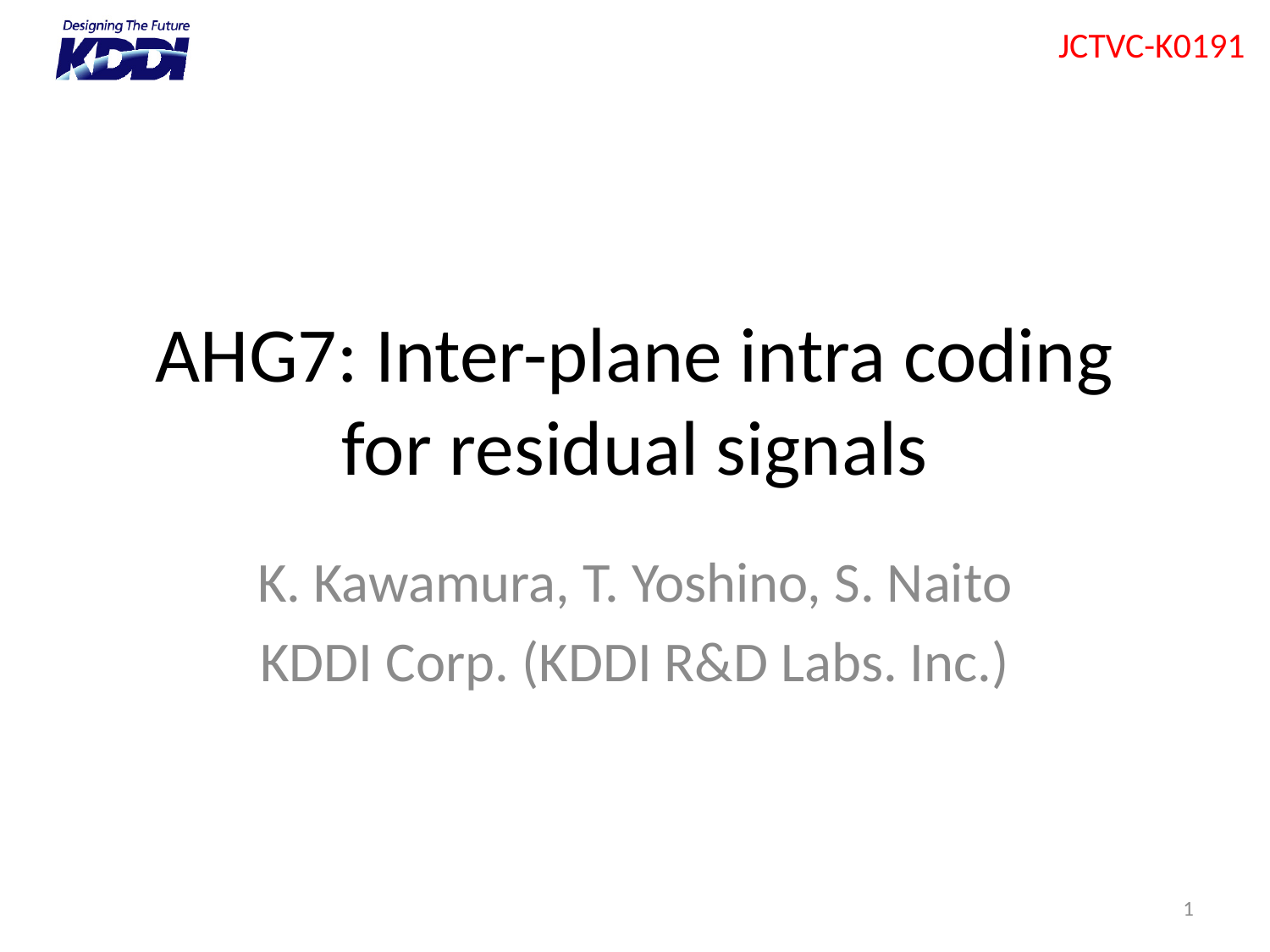

# AHG7: Inter-plane intra coding for residual signals
K. Kawamura, T. Yoshino, S. Naito
KDDI Corp. (KDDI R&D Labs. Inc.)
1